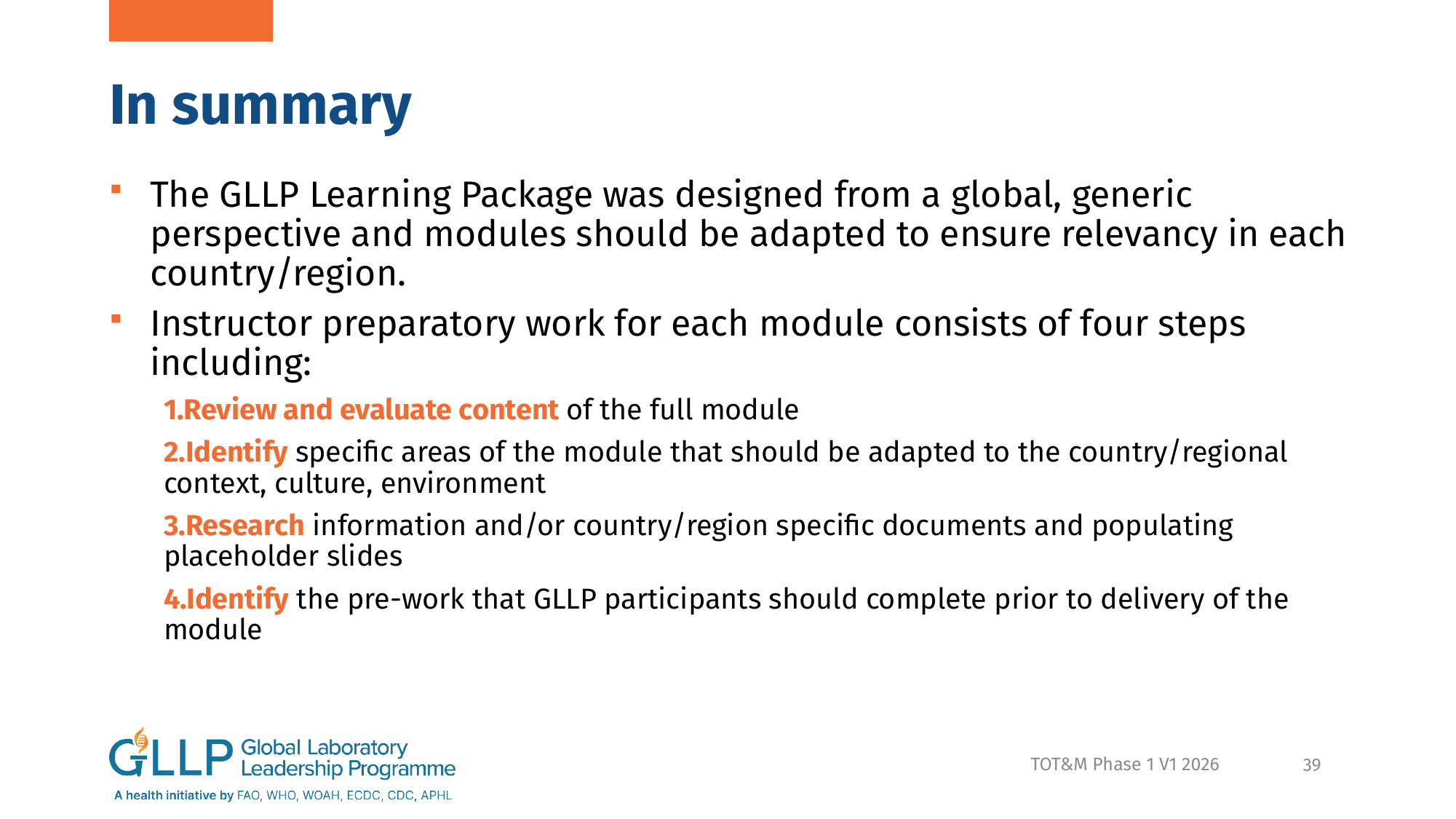

# In summary
The GLLP Learning Package was designed from a global, generic perspective and modules should be adapted to ensure relevancy in each country/region.
Instructor preparatory work for each module consists of four steps including:
Review and evaluate content of the full module
Identify specific areas of the module that should be adapted to the country/regional context, culture, environment
Research information and/or country/region specific documents and populating placeholder slides
Identify the pre-work that GLLP participants should complete prior to delivery of the module

TOT&M Phase 1 V1 2026
TOT&M Phase 1 V1 2026
39
39